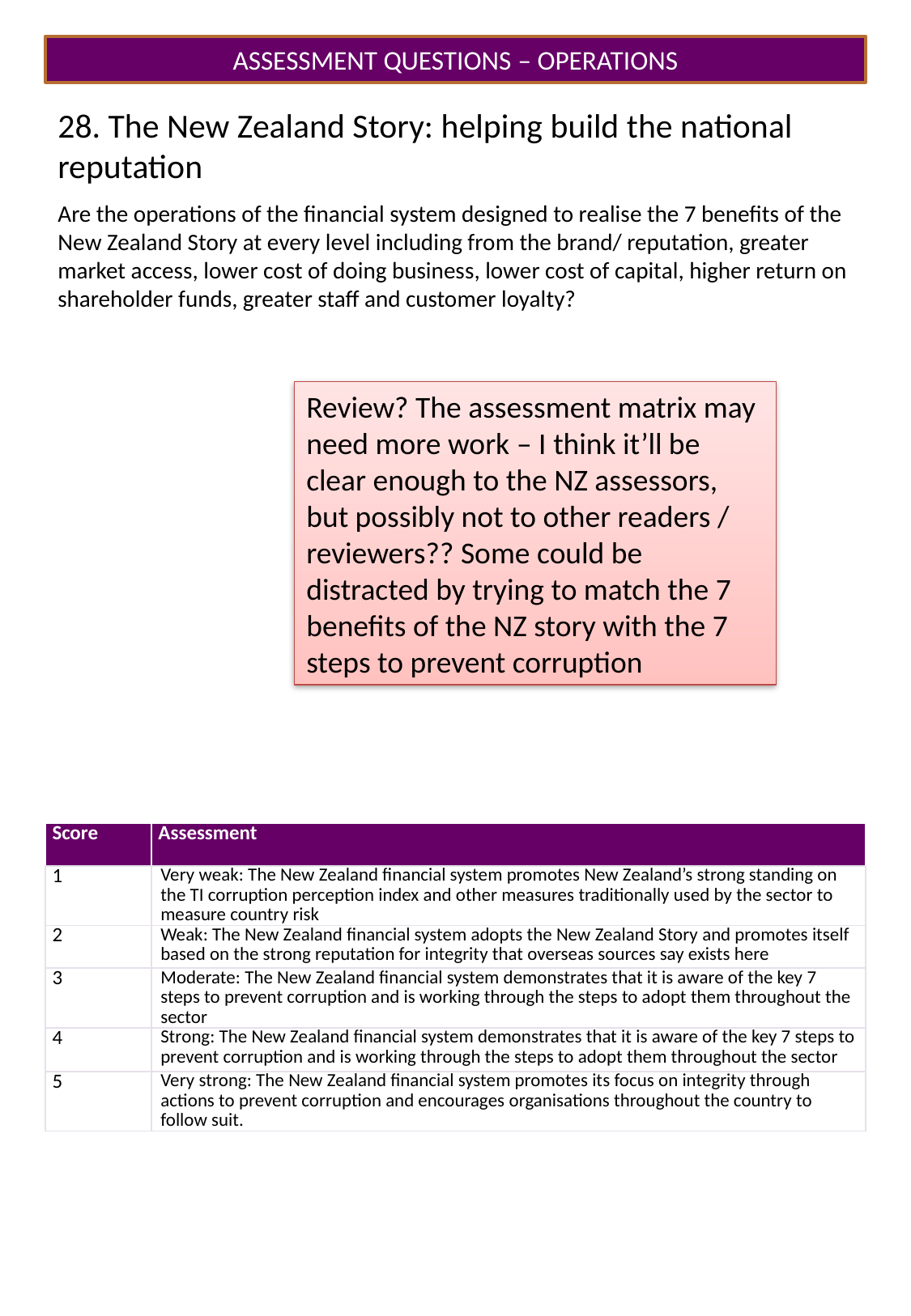

ASSESSMENT QUESTIONS – OPERATIONS
# 28. The New Zealand Story: helping build the national reputation
Are the operations of the financial system designed to realise the 7 benefits of the New Zealand Story at every level including from the brand/ reputation, greater market access, lower cost of doing business, lower cost of capital, higher return on shareholder funds, greater staff and customer loyalty?
Review? The assessment matrix may need more work – I think it’ll be clear enough to the NZ assessors, but possibly not to other readers / reviewers?? Some could be distracted by trying to match the 7 benefits of the NZ story with the 7 steps to prevent corruption
| Score | Assessment |
| --- | --- |
| 1 | Very weak: The New Zealand financial system promotes New Zealand’s strong standing on the TI corruption perception index and other measures traditionally used by the sector to measure country risk |
| 2 | Weak: The New Zealand financial system adopts the New Zealand Story and promotes itself based on the strong reputation for integrity that overseas sources say exists here |
| 3 | Moderate: The New Zealand financial system demonstrates that it is aware of the key 7 steps to prevent corruption and is working through the steps to adopt them throughout the sector |
| 4 | Strong: The New Zealand financial system demonstrates that it is aware of the key 7 steps to prevent corruption and is working through the steps to adopt them throughout the sector |
| 5 | Very strong: The New Zealand financial system promotes its focus on integrity through actions to prevent corruption and encourages organisations throughout the country to follow suit. |